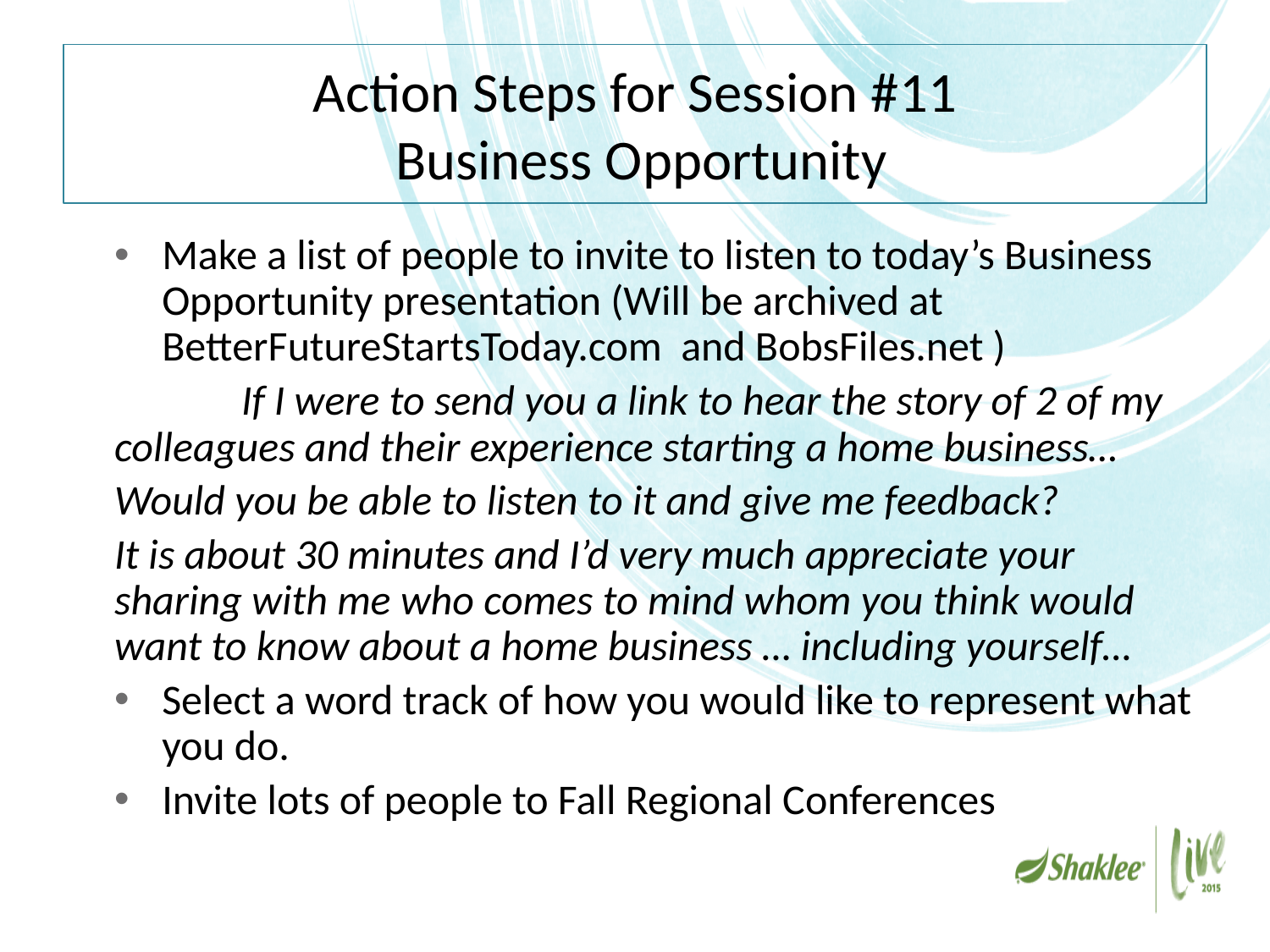

# Action Steps for Session #11 Business Opportunity
Make a list of people to invite to listen to today’s Business Opportunity presentation (Will be archived at BetterFutureStartsToday.com  and BobsFiles.net )
	If I were to send you a link to hear the story of 2 of my colleagues and their experience starting a home business…
Would you be able to listen to it and give me feedback?
It is about 30 minutes and I’d very much appreciate your sharing with me who comes to mind whom you think would want to know about a home business … including yourself…
Select a word track of how you would like to represent what you do.
Invite lots of people to Fall Regional Conferences